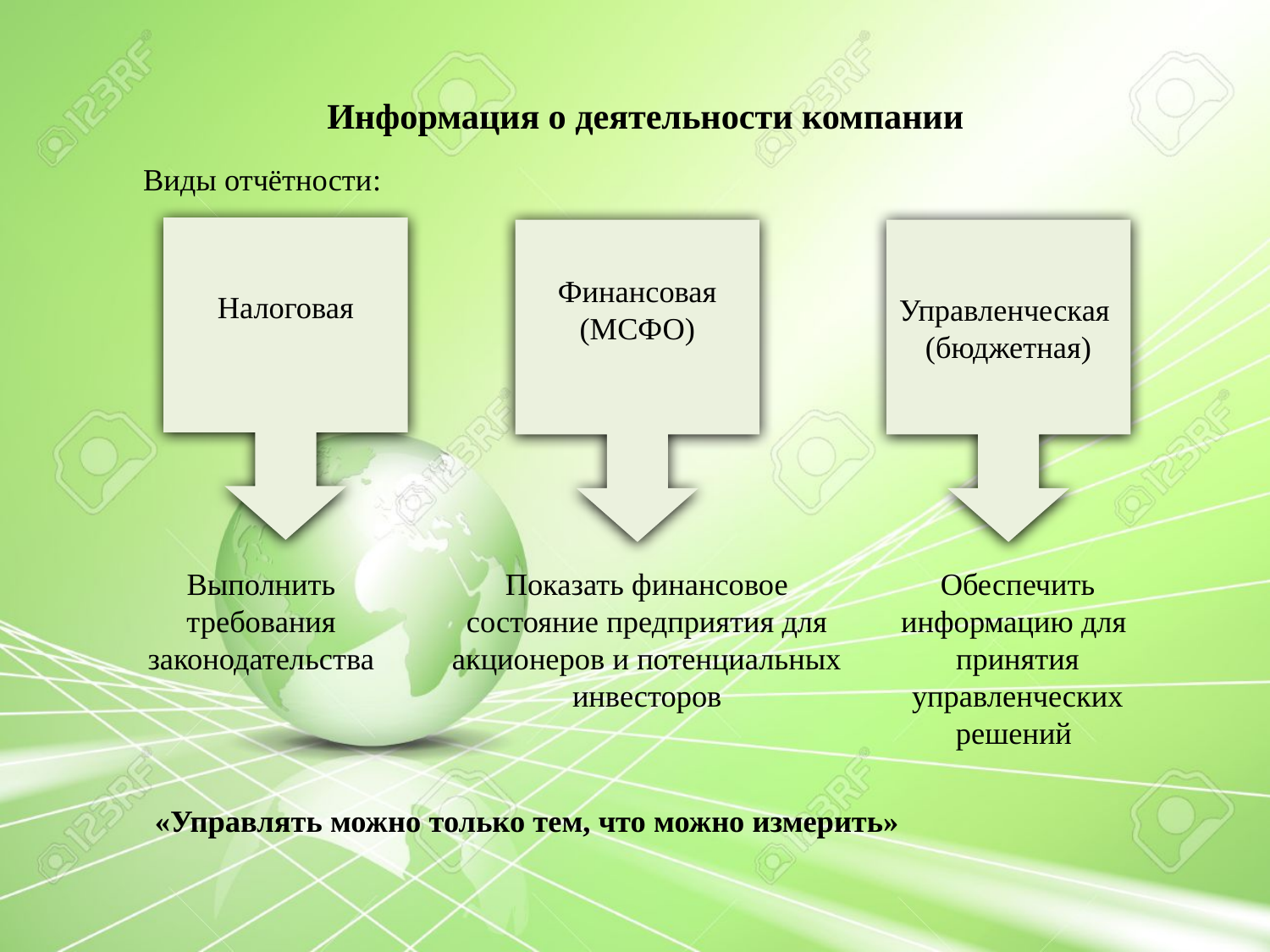

# Информация о деятельности компании
Виды отчётности:
Налоговая

Финансовая
(МСФО)

Управленческая
(бюджетная)
Обеспечить информацию для  принятия управленческих решений
Выполнить требования законодательства
Показать финансовое состояние предприятия для акционеров и потенциальных инвесторов
«Управлять можно только тем, что можно измерить»